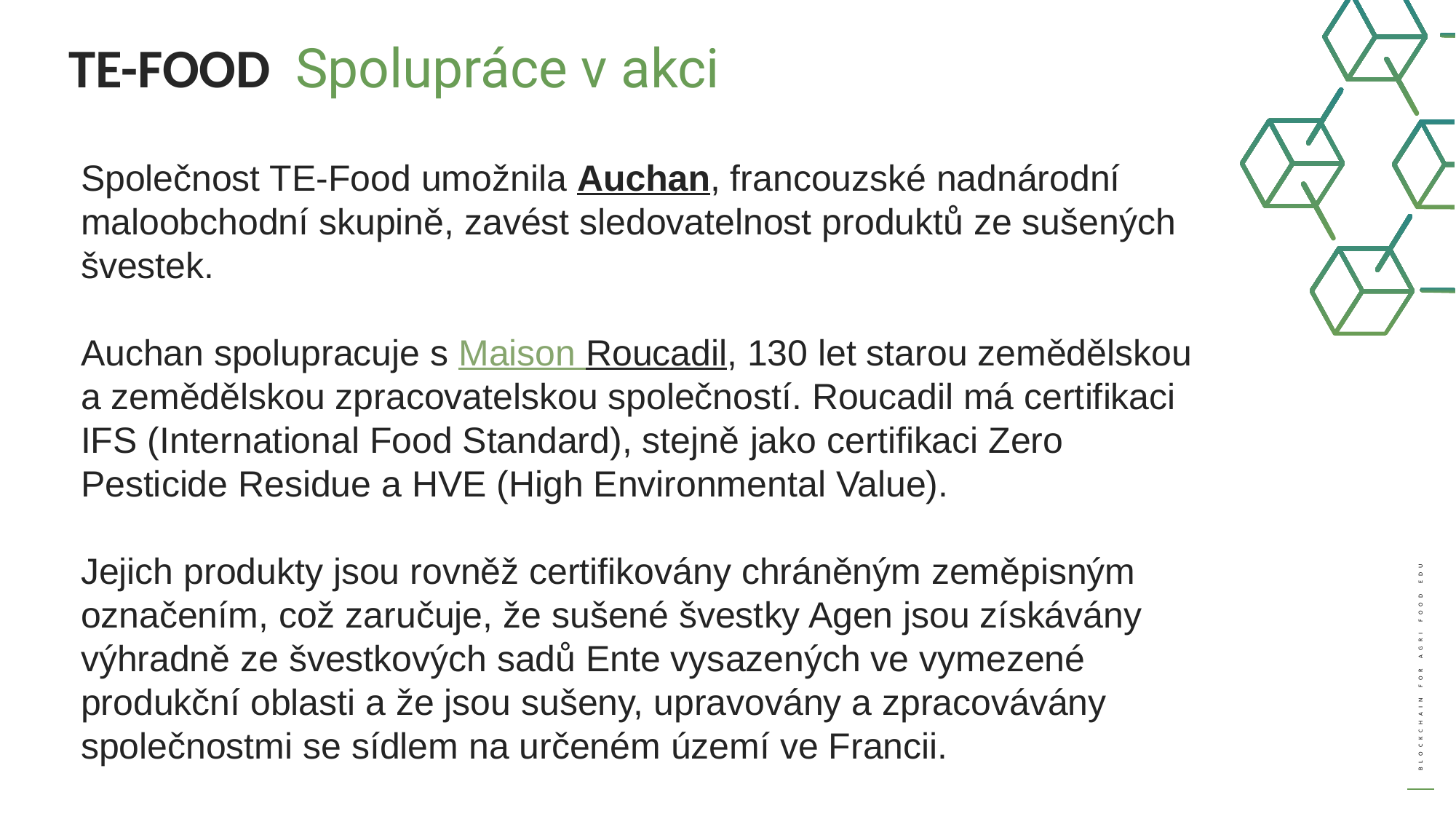

TE-FOOD  Spolupráce v akci

Společnost TE-Food umožnila Auchan, francouzské nadnárodní maloobchodní skupině, zavést sledovatelnost produktů ze sušených švestek.

Auchan spolupracuje s Maison Roucadil, 130 let starou zemědělskou a zemědělskou zpracovatelskou společností. Roucadil má certifikaci IFS (International Food Standard), stejně jako certifikaci Zero Pesticide Residue a HVE (High Environmental Value).

Jejich produkty jsou rovněž certifikovány chráněným zeměpisným označením, což zaručuje, že sušené švestky Agen jsou získávány výhradně ze švestkových sadů Ente vysazených ve vymezené produkční oblasti a že jsou sušeny, upravovány a zpracovávány společnostmi se sídlem na určeném území ve Francii.

-